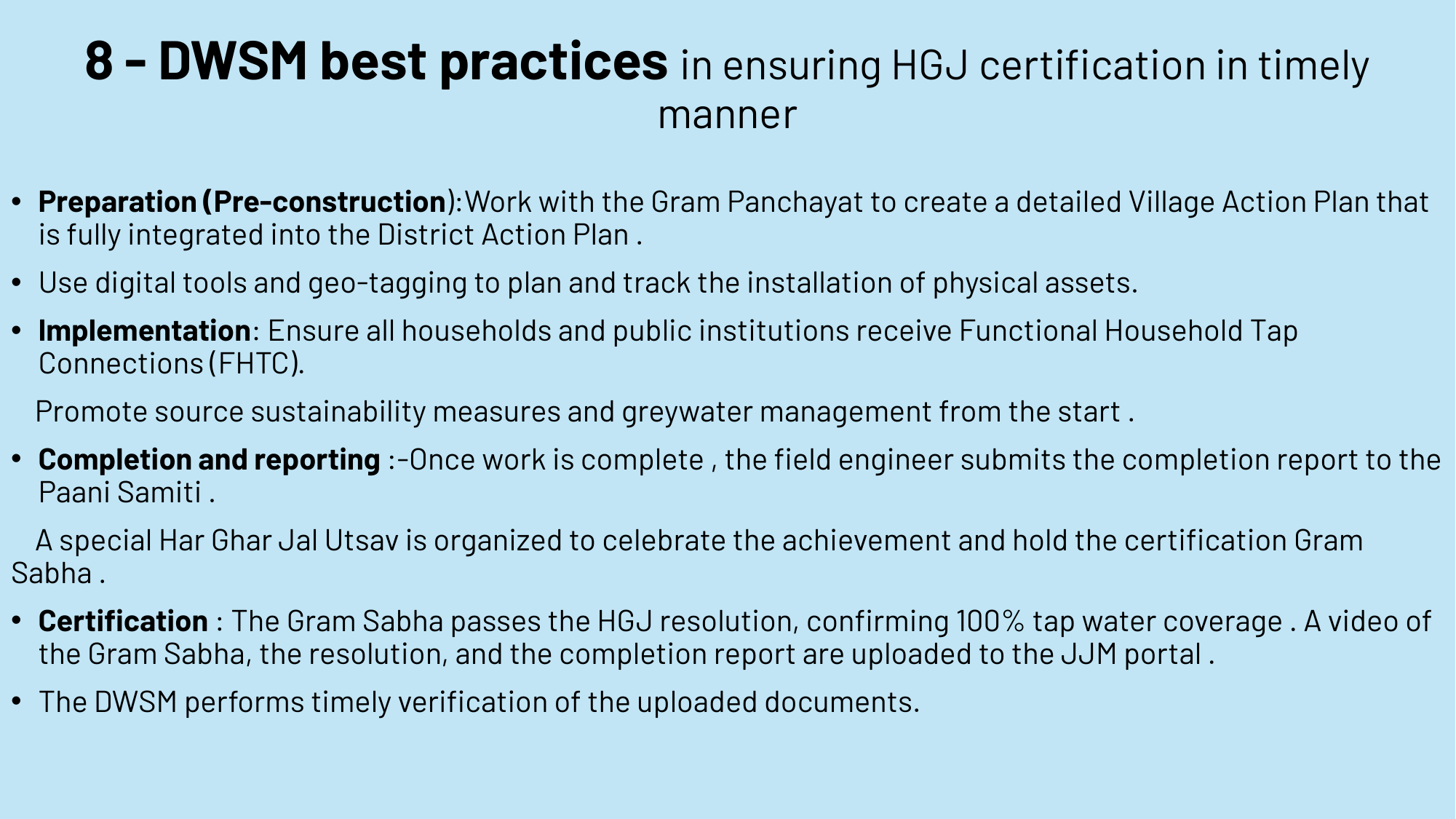

# 8 - DWSM best practices in ensuring HGJ certification in timely manner
Preparation (Pre-construction):Work with the Gram Panchayat to create a detailed Village Action Plan that is fully integrated into the District Action Plan .
Use digital tools and geo-tagging to plan and track the installation of physical assets.
Implementation: Ensure all households and public institutions receive Functional Household Tap Connections (FHTC).
    Promote source sustainability measures and greywater management from the start .
Completion and reporting :-Once work is complete , the field engineer submits the completion report to the Paani Samiti .
    A special Har Ghar Jal Utsav is organized to celebrate the achievement and hold the certification Gram Sabha .
Certification : The Gram Sabha passes the HGJ resolution, confirming 100% tap water coverage . A video of the Gram Sabha, the resolution, and the completion report are uploaded to the JJM portal .
The DWSM performs timely verification of the uploaded documents.